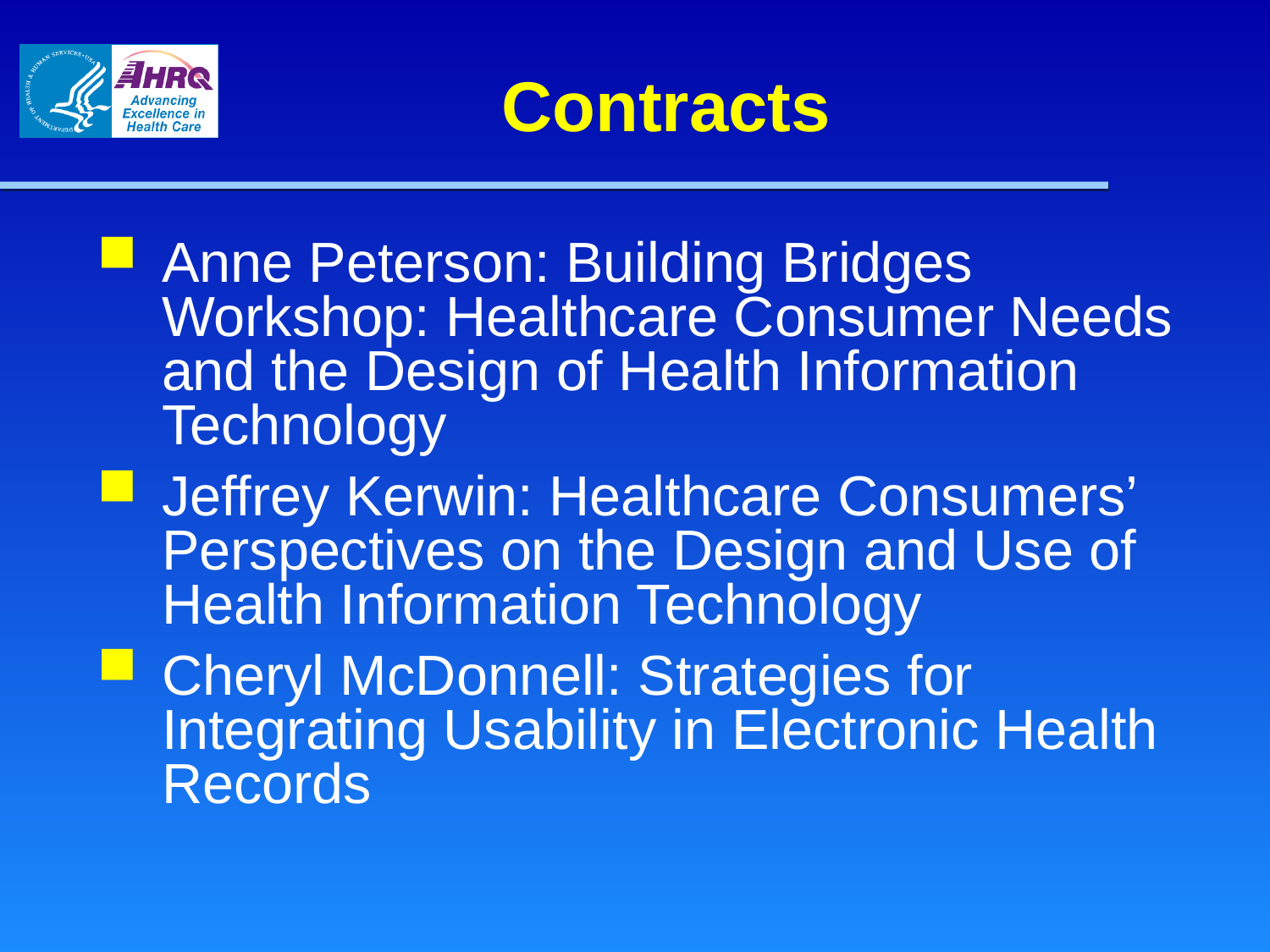

# Contracts
Anne Peterson: Building Bridges Workshop: Healthcare Consumer Needs and the Design of Health Information Technology
Jeffrey Kerwin: Healthcare Consumers’ Perspectives on the Design and Use of Health Information Technology
Cheryl McDonnell: Strategies for Integrating Usability in Electronic Health Records